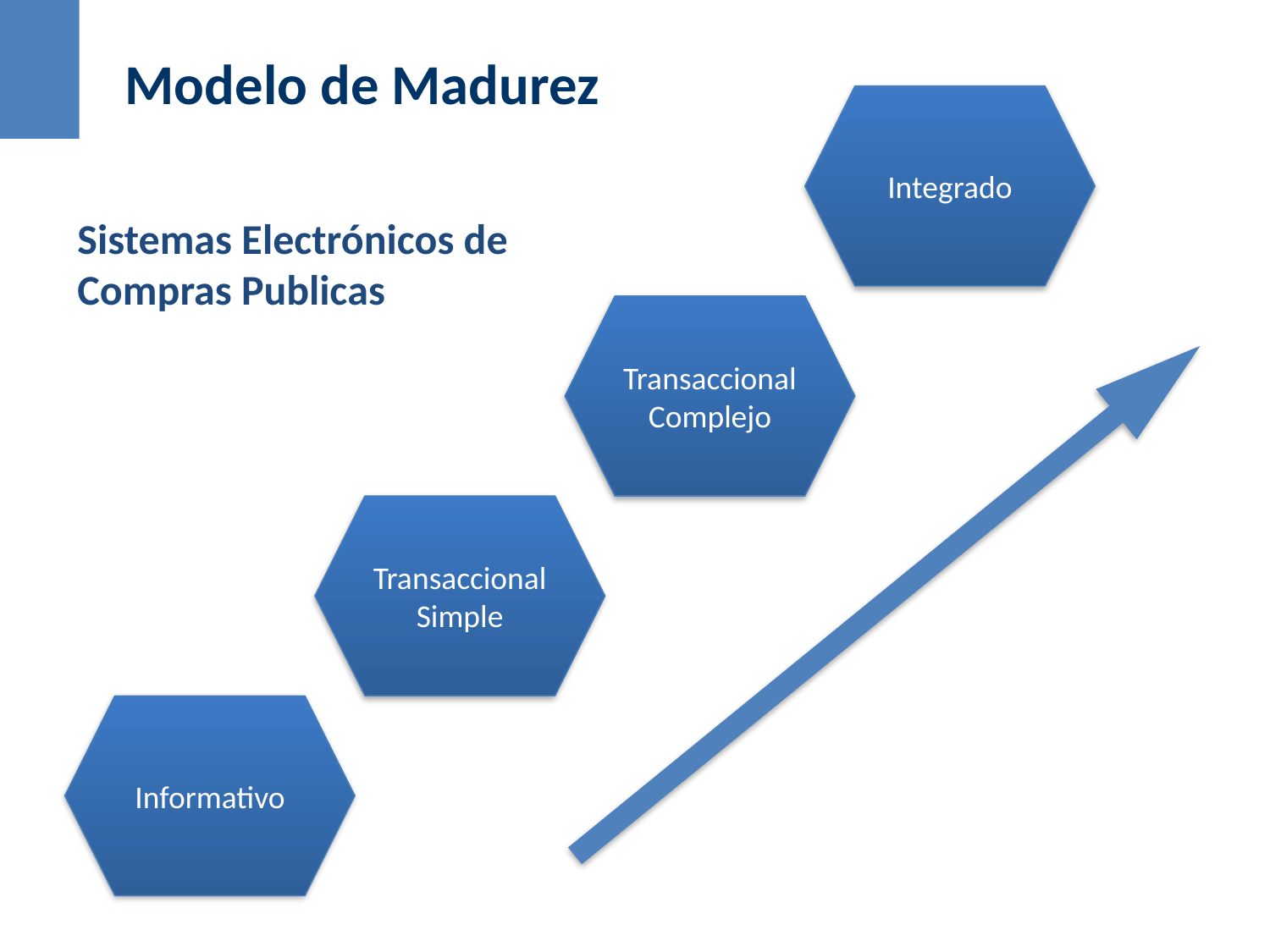

Modelo de Madurez
Integrado
Sistemas Electrónicos de
Compras Publicas
Transaccional Complejo
Transaccional Simple
Informativo